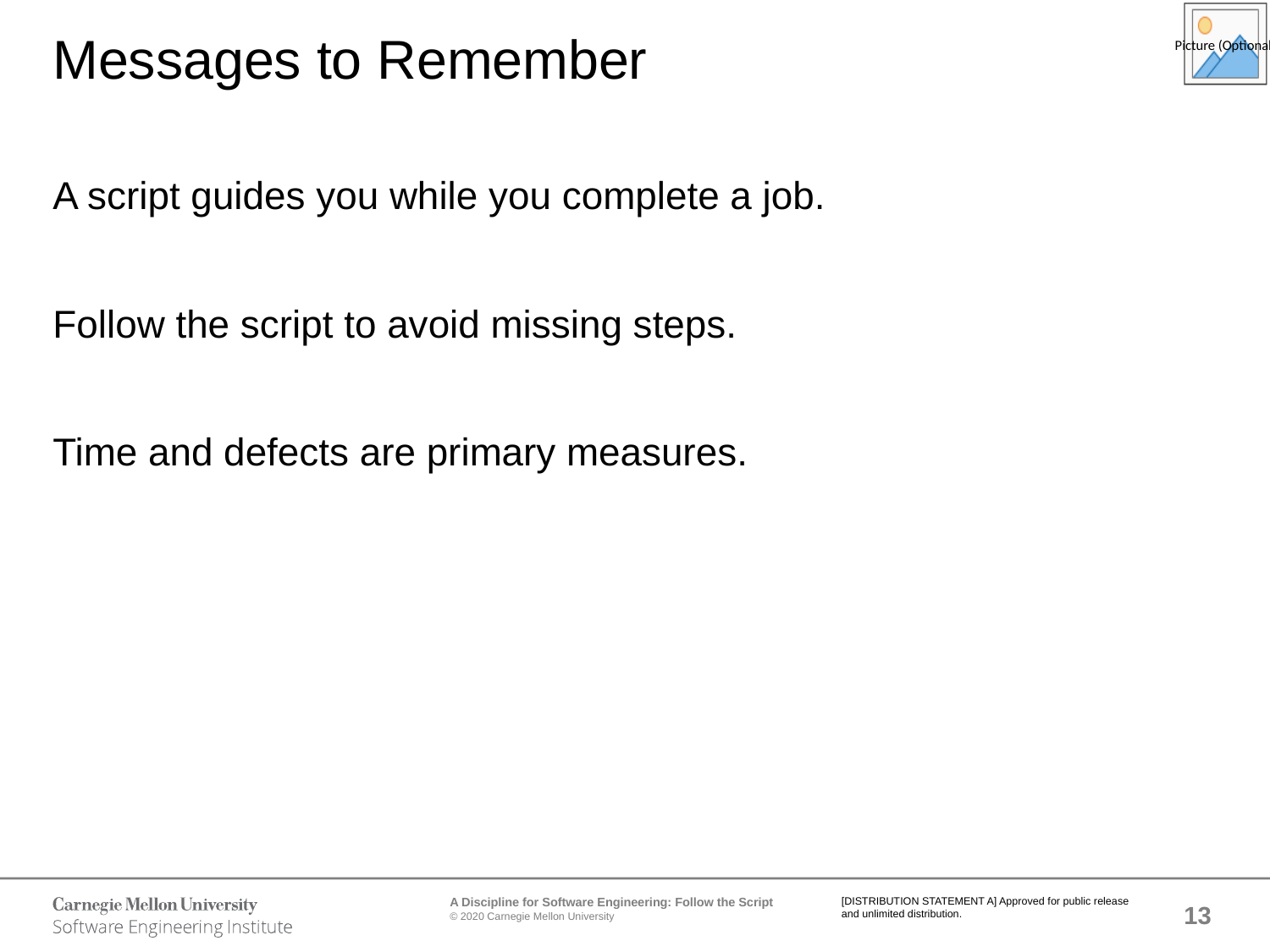

# Messages to Remember
A script guides you while you complete a job.

Follow the script to avoid missing steps.

Time and defects are primary measures.